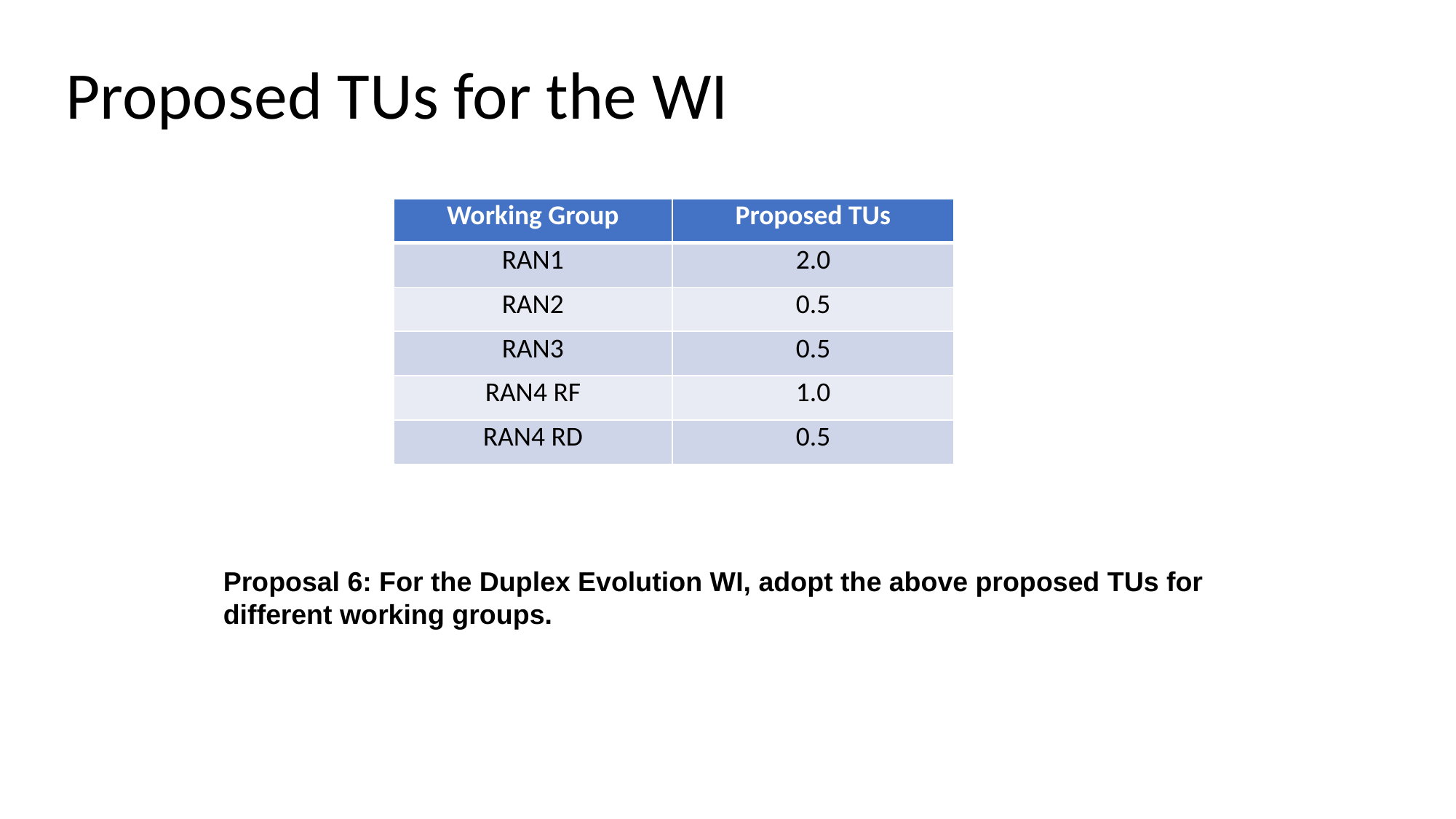

# Proposed TUs for the WI
| Working Group | Proposed TUs |
| --- | --- |
| RAN1 | 2.0 |
| RAN2 | 0.5 |
| RAN3 | 0.5 |
| RAN4 RF | 1.0 |
| RAN4 RD | 0.5 |
Proposal 6: For the Duplex Evolution WI, adopt the above proposed TUs for different working groups.